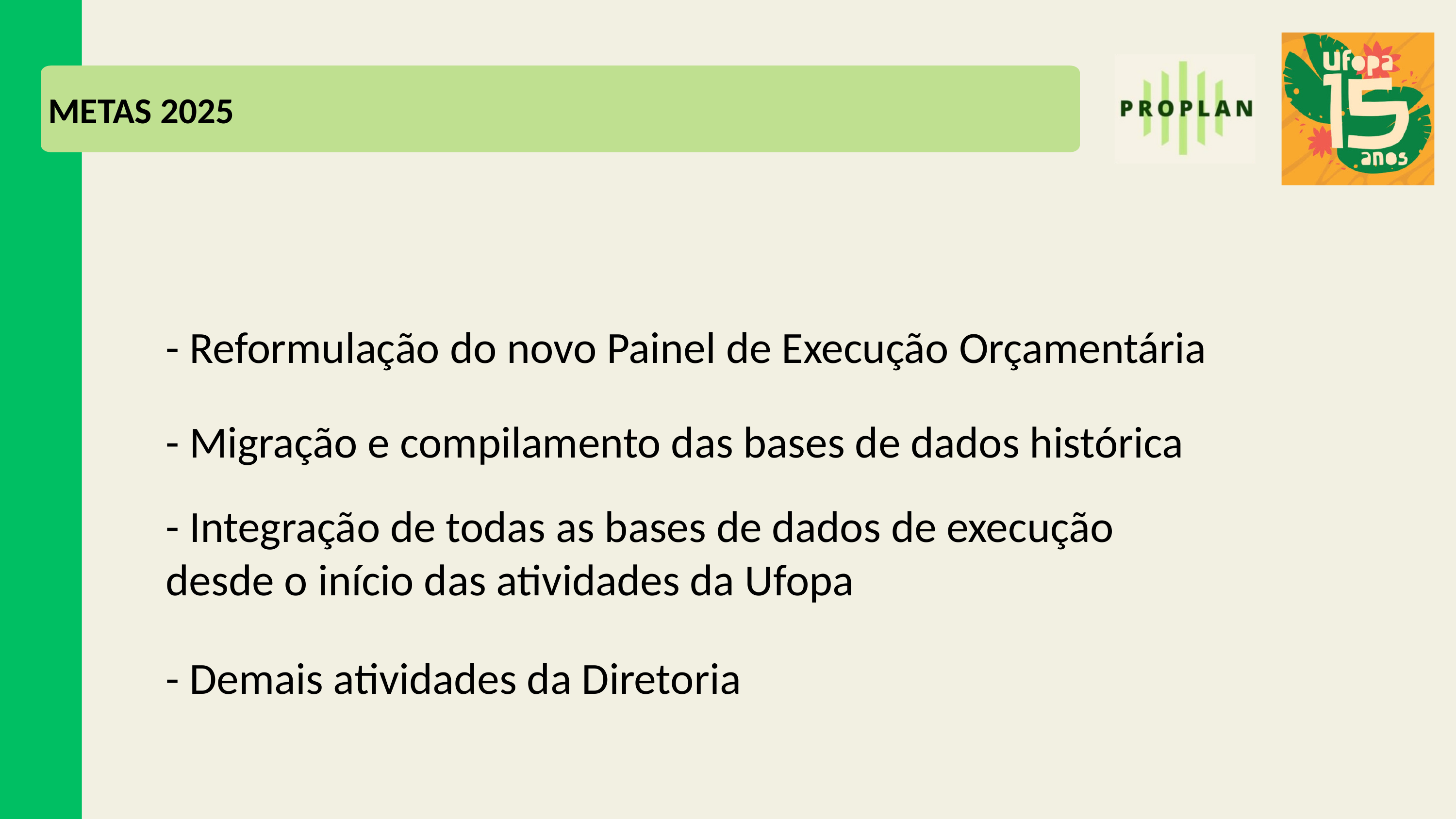

METAS 2025
- Reformulação do novo Painel de Execução Orçamentária
- Migração e compilamento das bases de dados histórica
- Integração de todas as bases de dados de execução desde o início das atividades da Ufopa
- Demais atividades da Diretoria